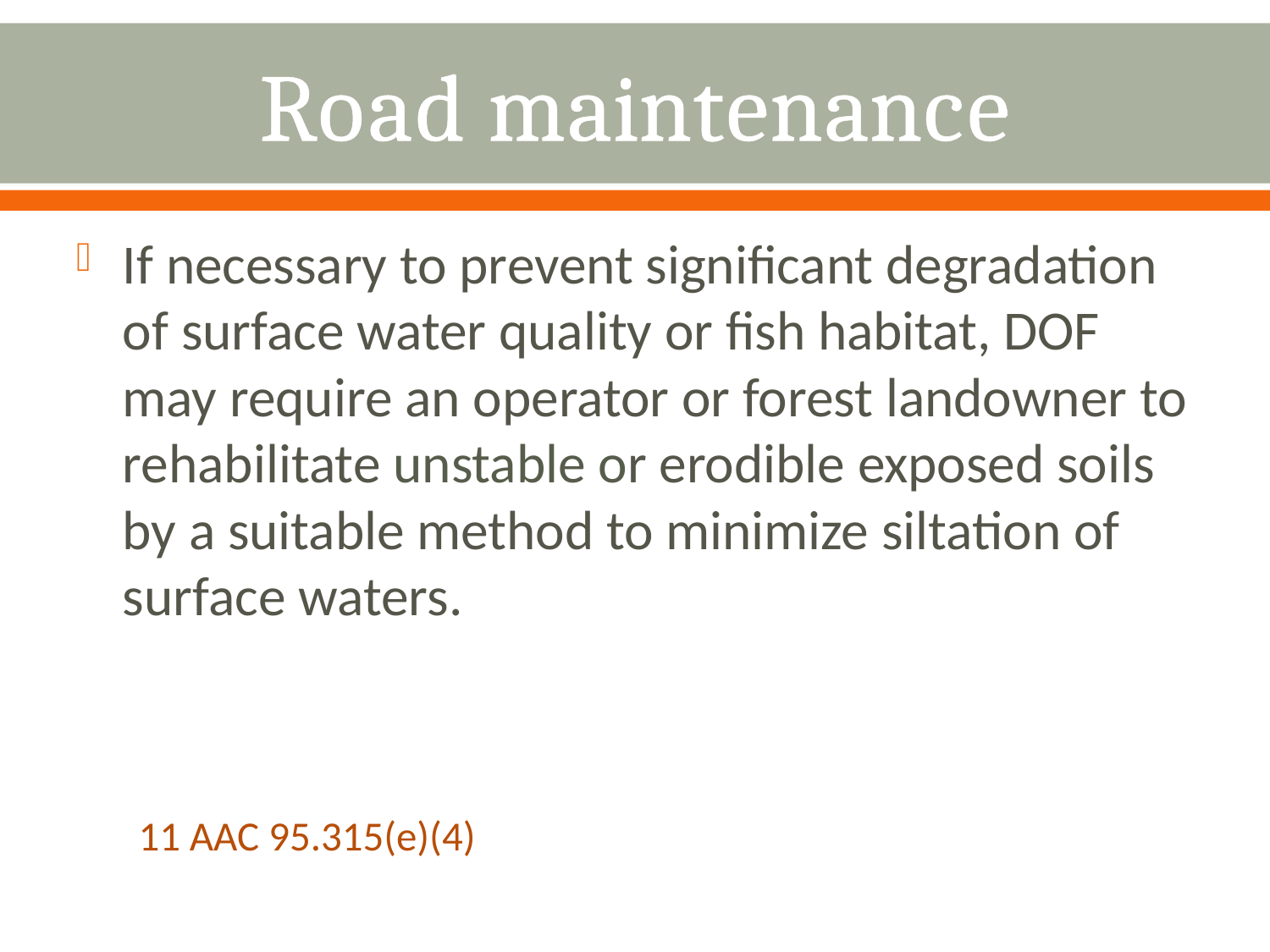

# Road maintenance
If necessary to prevent significant degra­dation of surface water quality or fish habitat, DOF may require an operator or forest landowner to rehabilitate unstable or erodible exposed soils by a suitable method to minimize siltation of surface waters.

						11 AAC 95.315(e)(4)